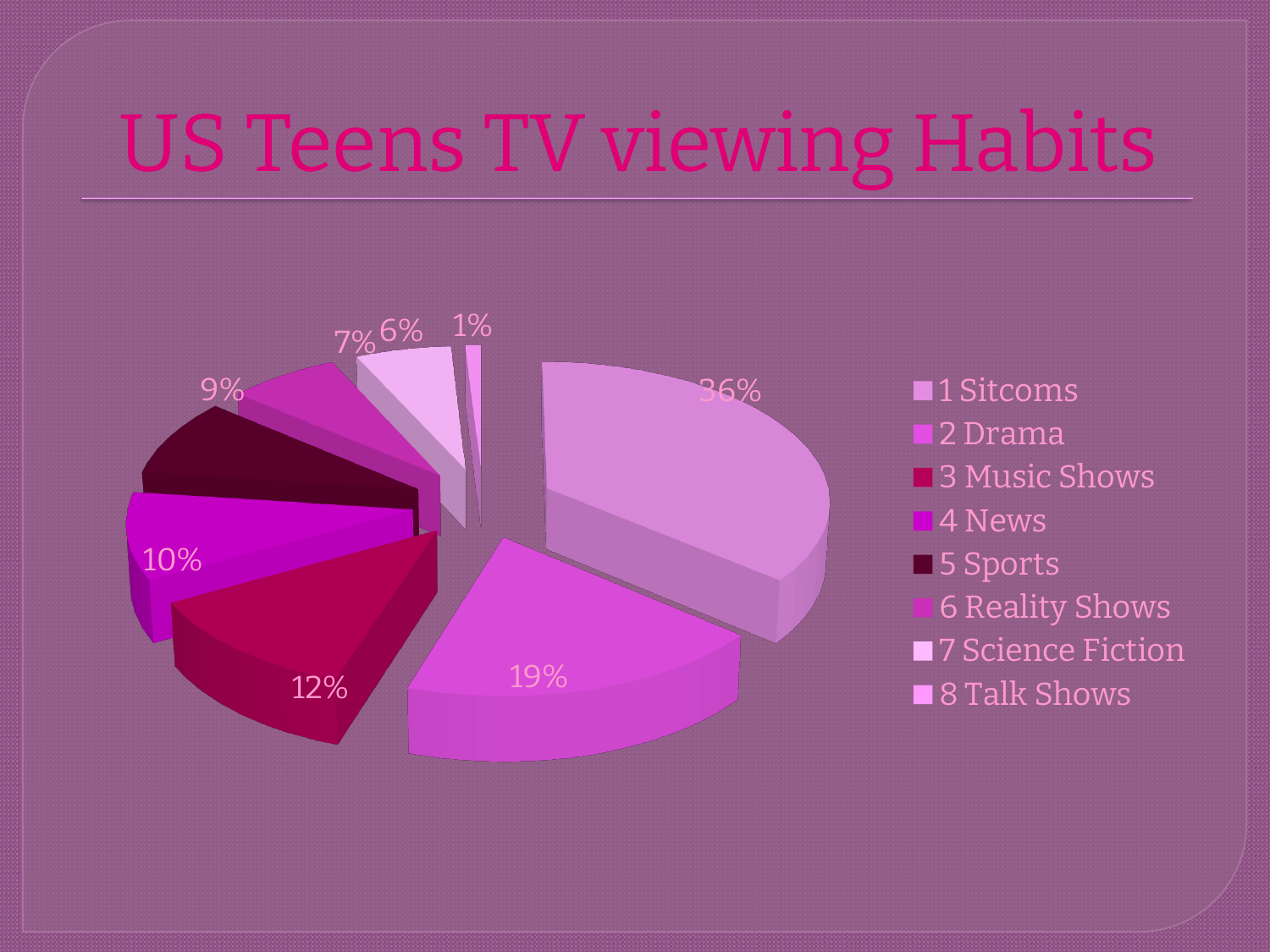

# US Teens TV viewing Habits

[unsupported chart]